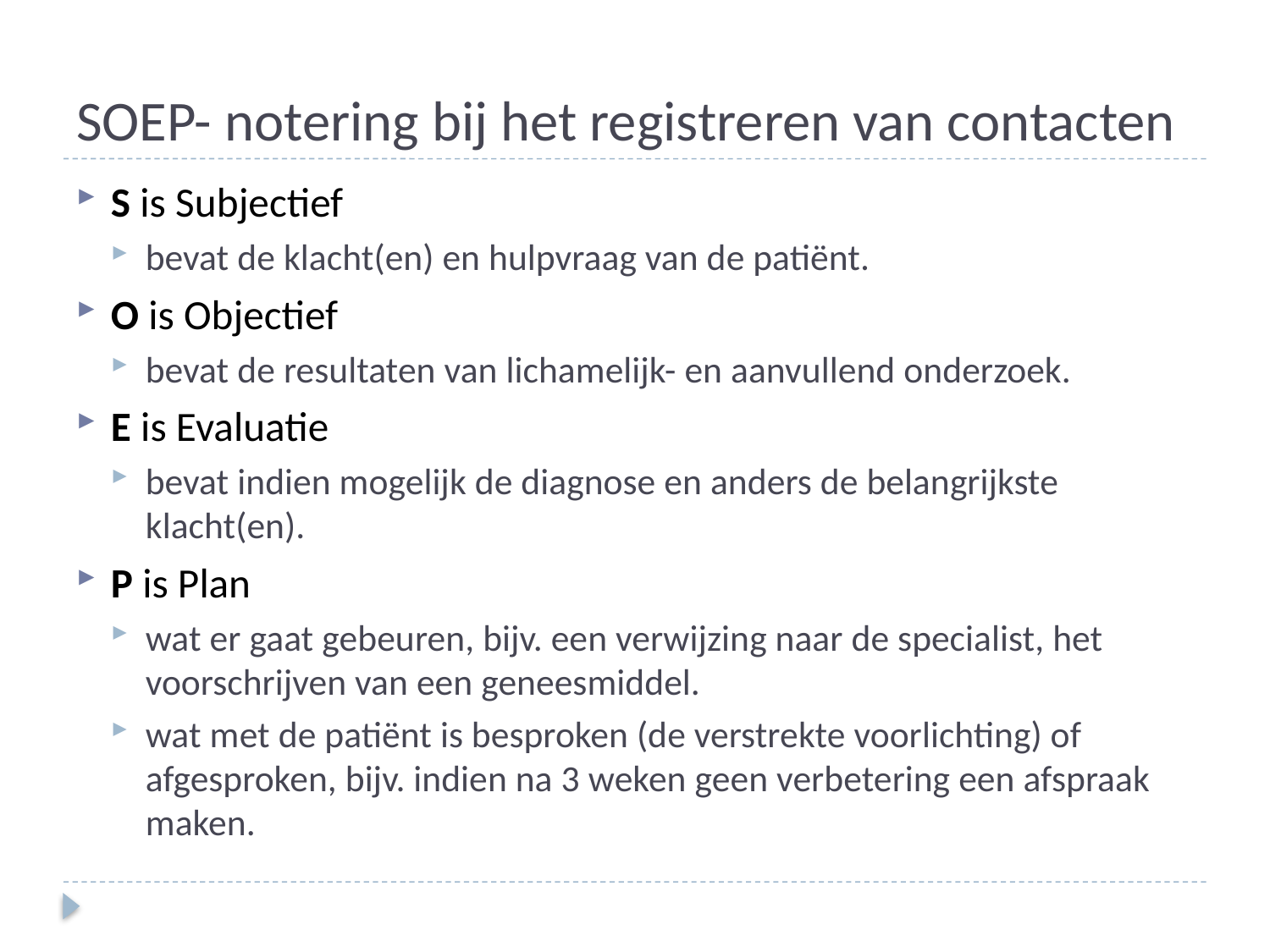

# SOEP- notering bij het registreren van contacten
S is Subjectief
bevat de klacht(en) en hulpvraag van de patiënt.
O is Objectief
bevat de resultaten van lichamelijk- en aanvullend onderzoek.
E is Evaluatie
bevat indien mogelijk de diagnose en anders de belangrijkste klacht(en).
P is Plan
wat er gaat gebeuren, bijv. een verwijzing naar de specialist, het voorschrijven van een geneesmiddel.
wat met de patiënt is besproken (de verstrekte voorlichting) of afgesproken, bijv. indien na 3 weken geen verbetering een afspraak maken.